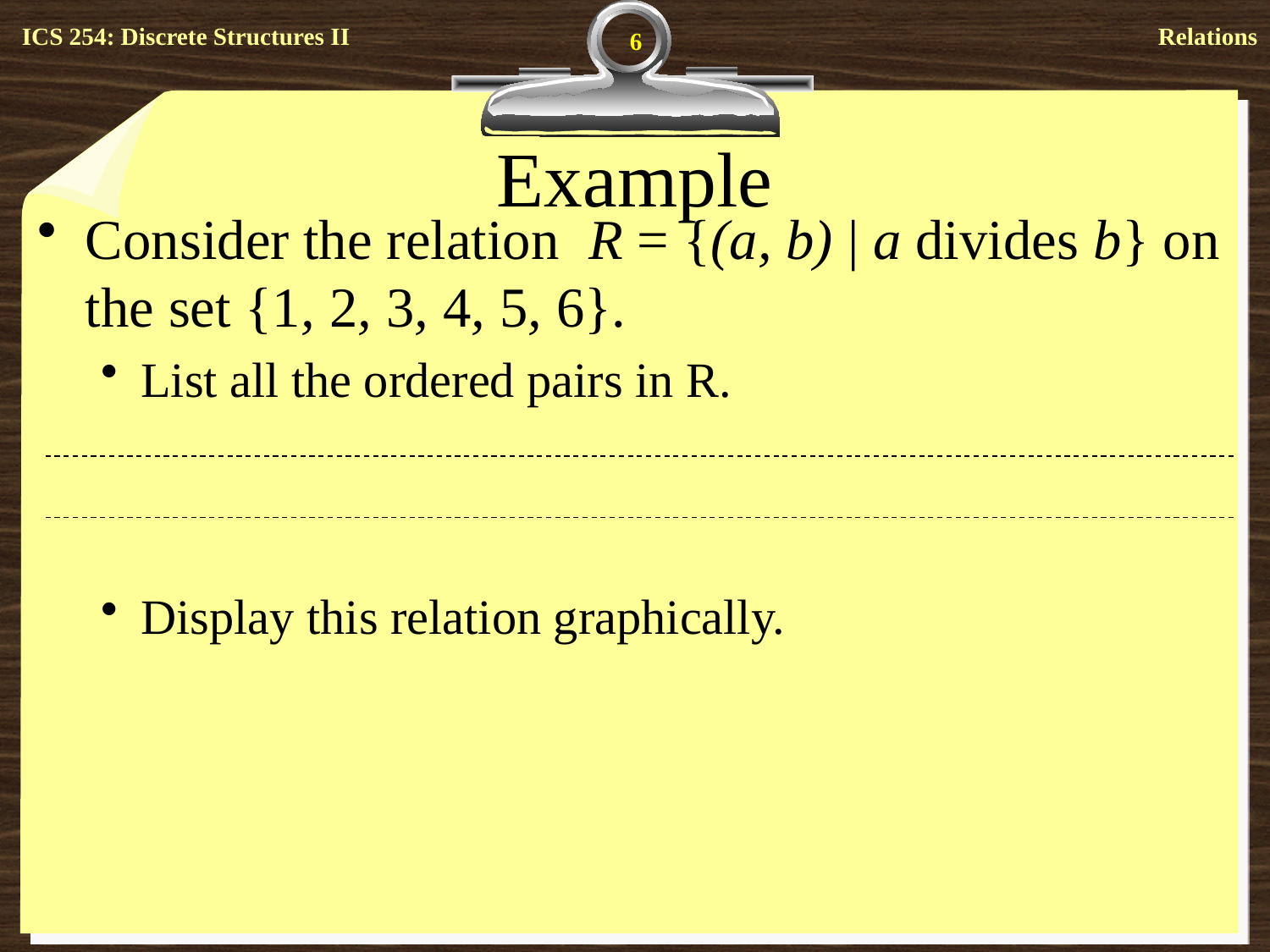

6
# Example
Consider the relation  R = {(a, b) | a divides b} on the set {1, 2, 3, 4, 5, 6}.
List all the ordered pairs in R.

Display this relation graphically.